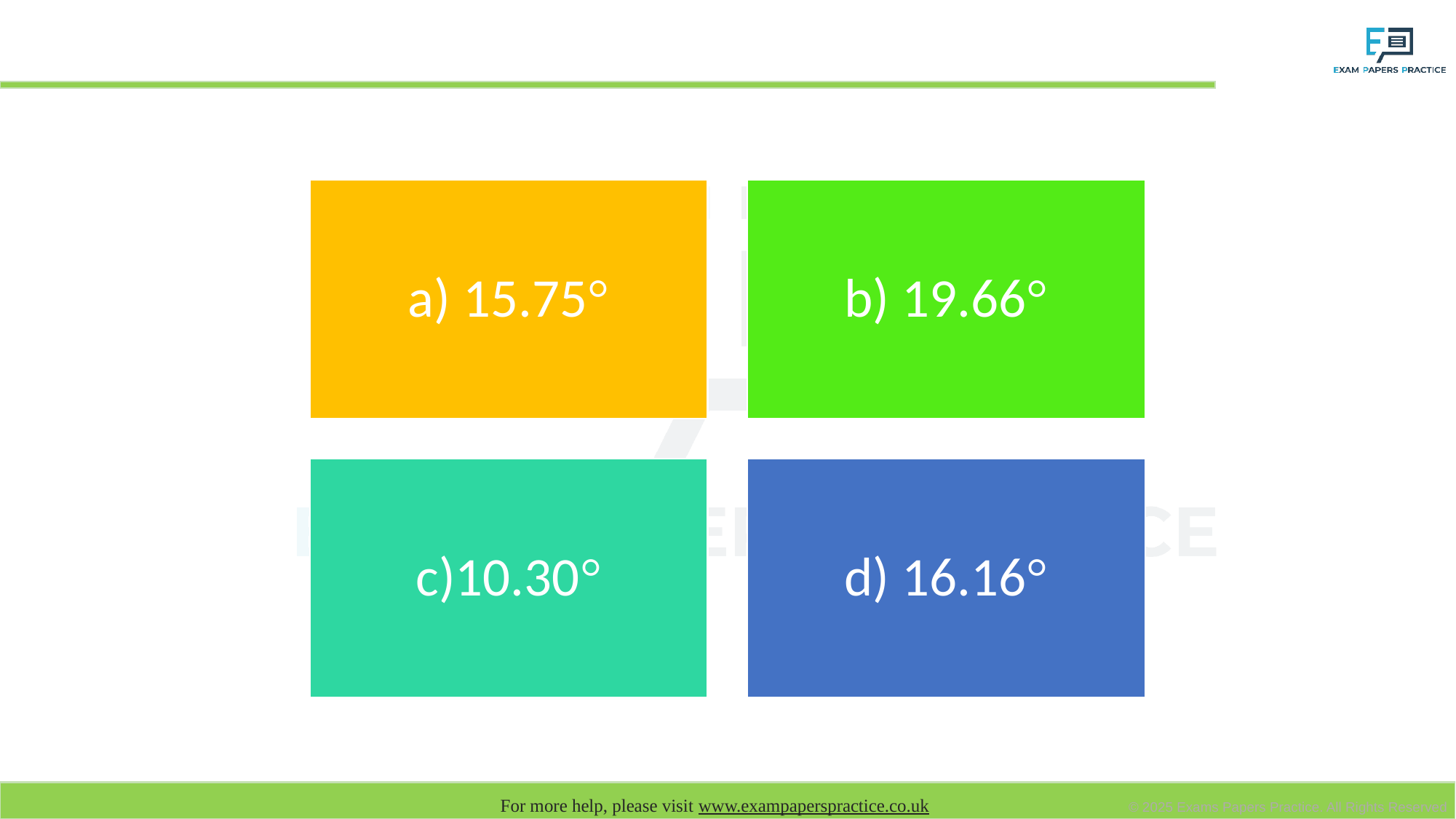

# What is the angle between vectors a and b where a={2,3} and b={1,4}?
a) 15.75°
b) 19.66°
c)10.30°
d) 16.16°